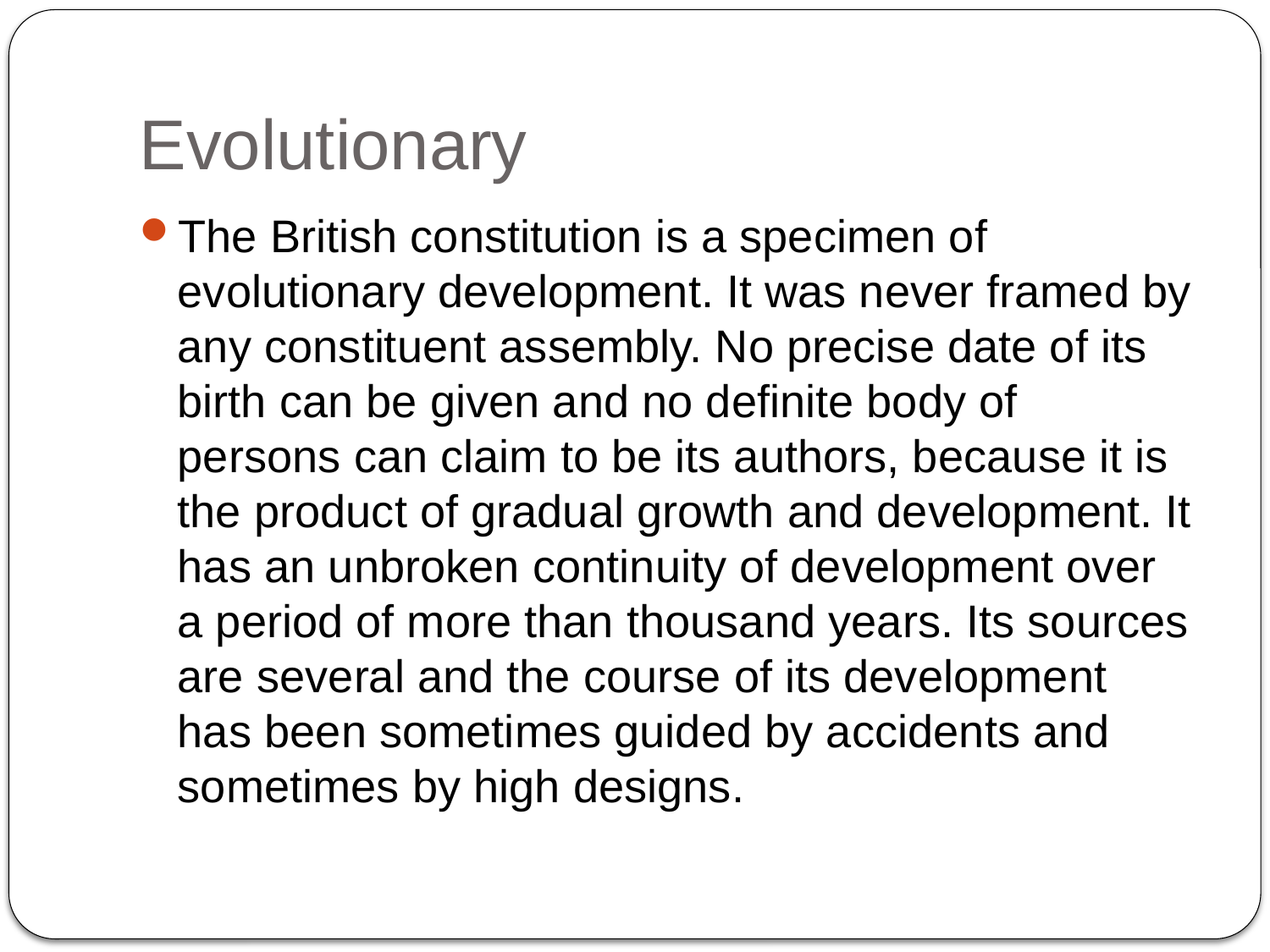

# Evolutionary
The British constitution is a specimen of evolutionary development. It was never framed by any constituent assembly. No precise date of its birth can be given and no definite body of persons can claim to be its authors, because it is the product of gradual growth and development. It has an unbroken continuity of development over a period of more than thousand years. Its sources are several and the course of its development has been sometimes guided by accidents and sometimes by high designs.